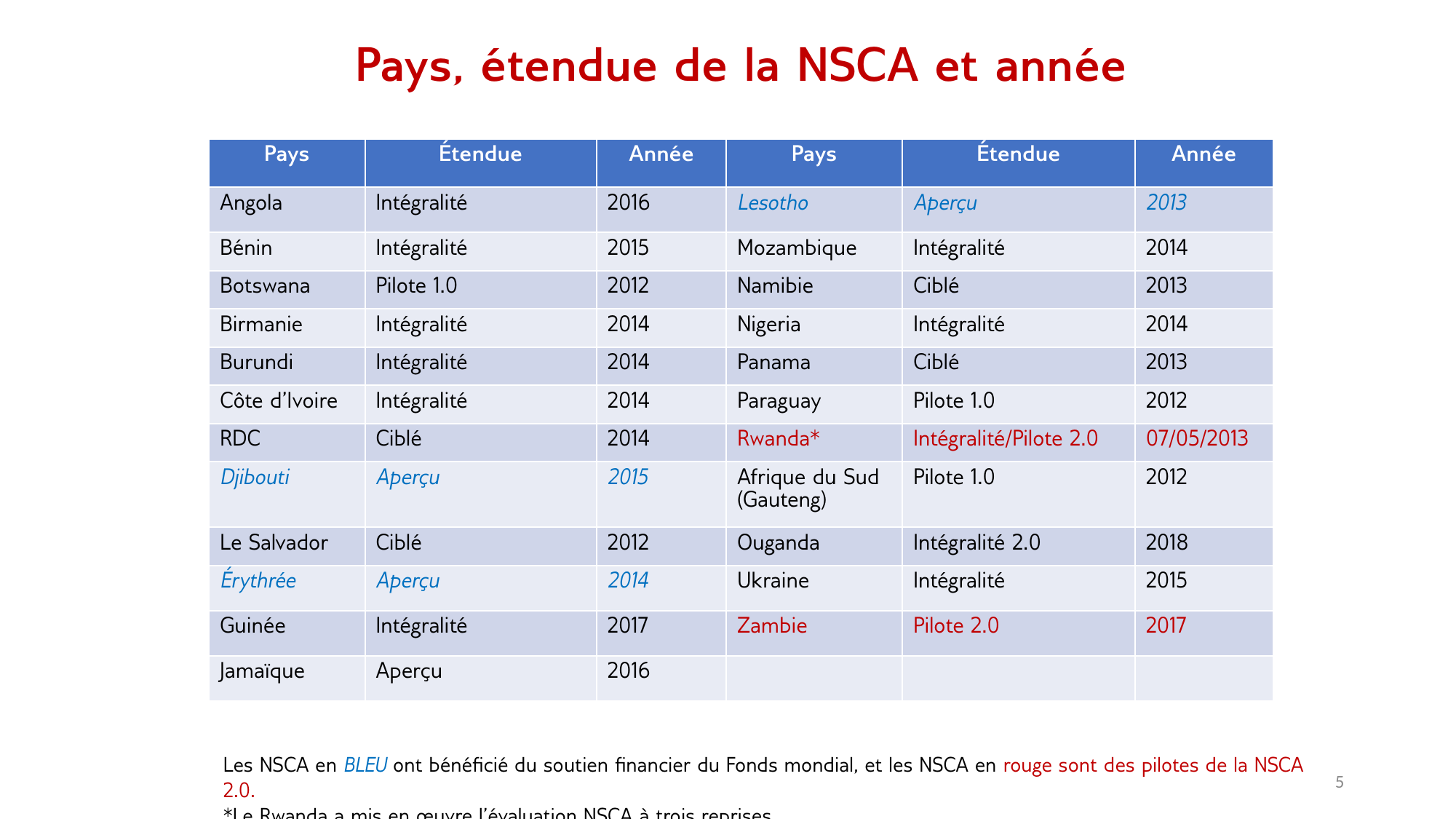

Pays, étendue de la NSCA et année
| Pays | Étendue | Année | Pays | Étendue | Année |
| --- | --- | --- | --- | --- | --- |
| Angola | Intégralité | 2016 | Lesotho | Aperçu | 2013 |
| Bénin | Intégralité | 2015 | Mozambique | Intégralité | 2014 |
| Botswana | Pilote 1.0 | 2012 | Namibie | Ciblé | 2013 |
| Birmanie | Intégralité | 2014 | Nigeria | Intégralité | 2014 |
| Burundi | Intégralité | 2014 | Panama | Ciblé | 2013 |
| Côte d’Ivoire | Intégralité | 2014 | Paraguay | Pilote 1.0 | 2012 |
| RDC | Ciblé | 2014 | Rwanda\* | Intégralité/Pilote 2.0 | 07/05/2013 |
| Djibouti | Aperçu | 2015 | Afrique du Sud (Gauteng) | Pilote 1.0 | 2012 |
| Le Salvador | Ciblé | 2012 | Ouganda | Intégralité 2.0 | 2018 |
| Érythrée | Aperçu | 2014 | Ukraine | Intégralité | 2015 |
| Guinée | Intégralité | 2017 | Zambie | Pilote 2.0 | 2017 |
| Jamaïque | Aperçu | 2016 |  |  |  |

Les NSCA en BLEU ont bénéficié du soutien financier du Fonds mondial, et les NSCA en rouge sont des pilotes de la NSCA 2.0.
*Le Rwanda a mis en œuvre l’évaluation NSCA à trois reprises.
5